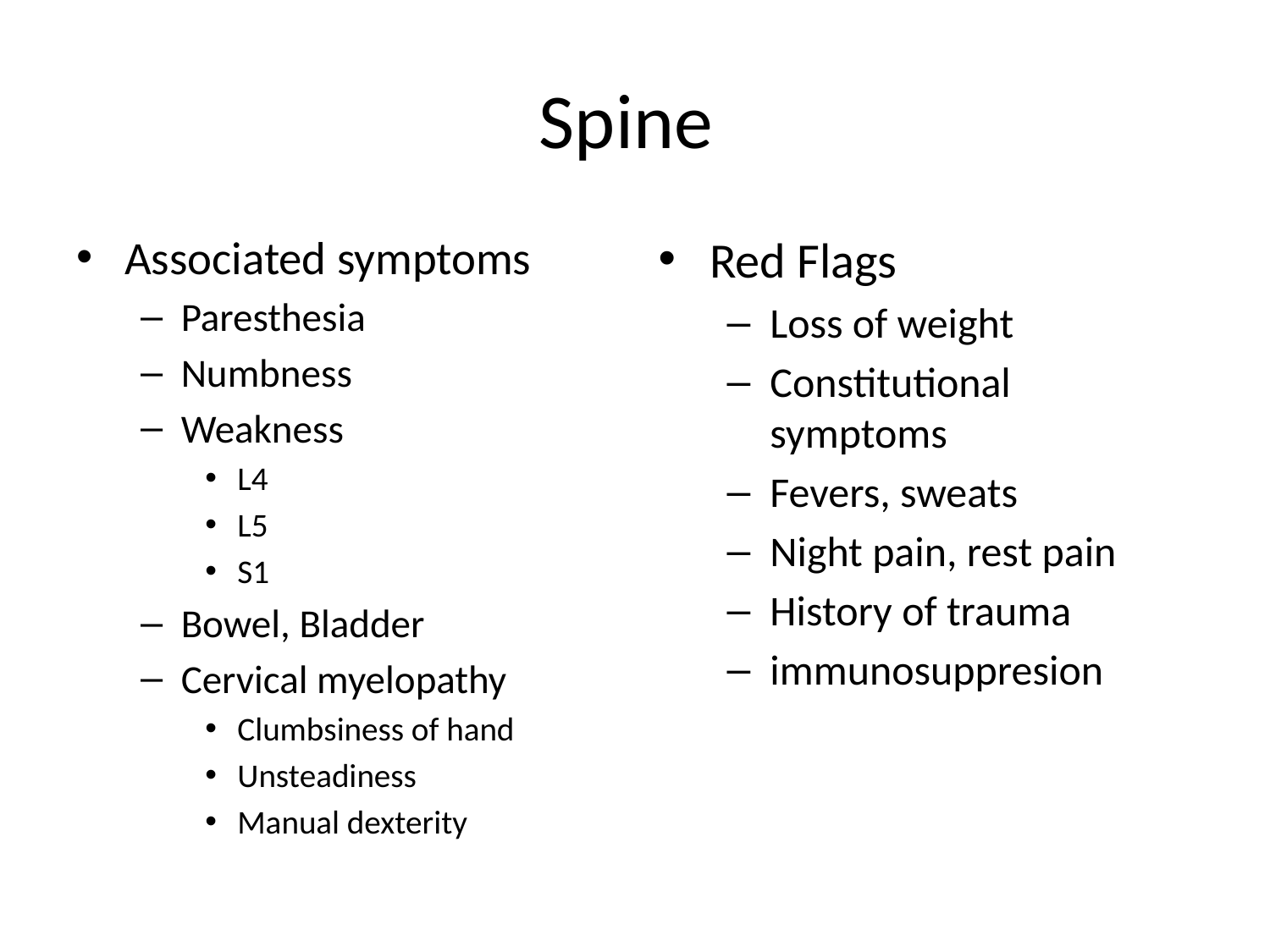

# Spine
Associated symptoms
Paresthesia
Numbness
Weakness
L4
L5
S1
Bowel, Bladder
Cervical myelopathy
Clumbsiness of hand
Unsteadiness
Manual dexterity

Red Flags
Loss of weight
Constitutional symptoms
Fevers, sweats
Night pain, rest pain
History of trauma
immunosuppresion